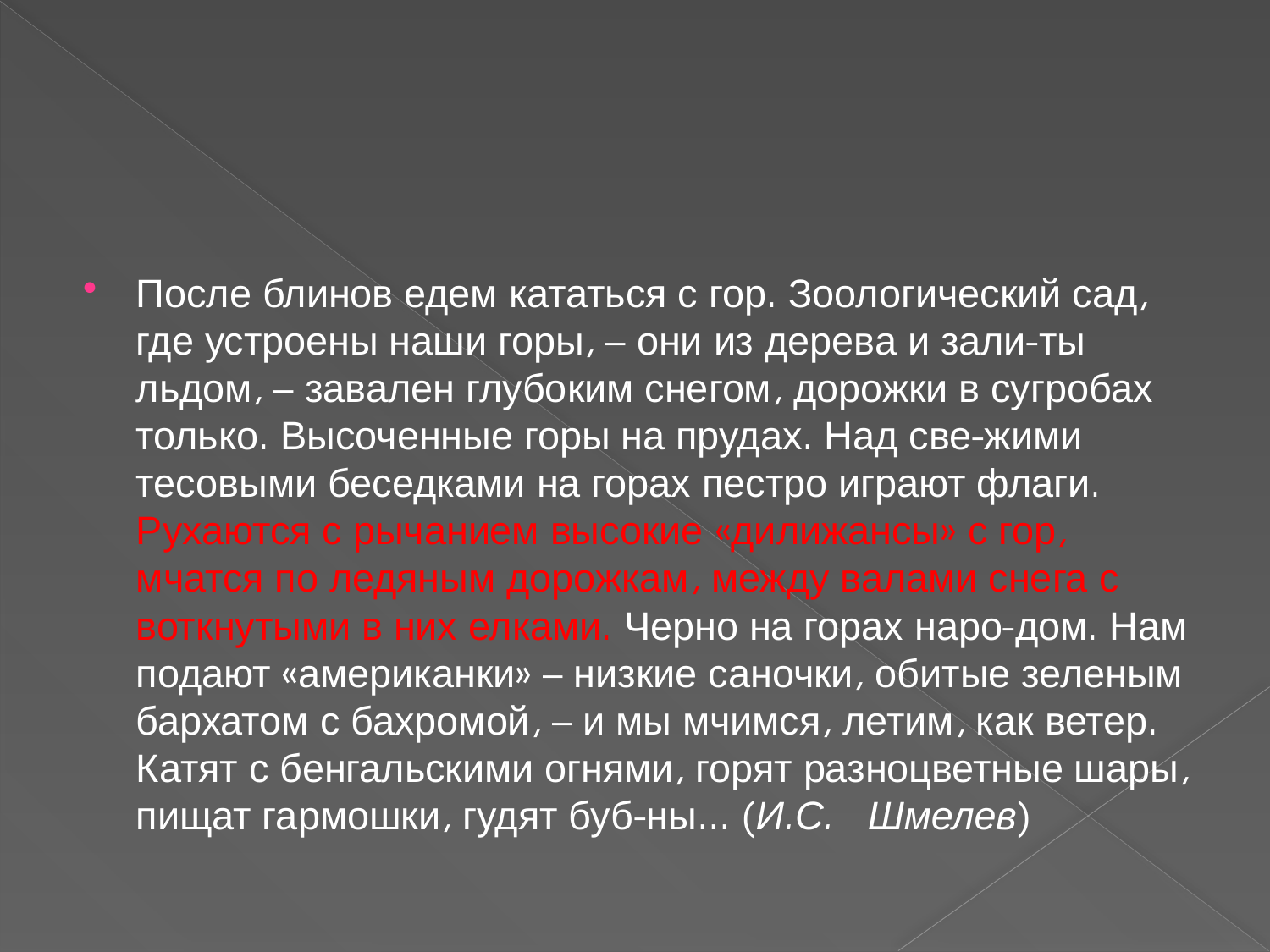

#
После блинов едем кататься с гор. Зоологический сад, где устроены наши горы, – они из дерева и зали-ты льдом, – завален глубоким снегом, дорожки в сугробах только. Высоченные горы на прудах. Над све-жими тесовыми беседками на горах пестро играют флаги. Рухаются с рычанием высокие «дилижансы» с гор, мчатся по ледяным дорожкам, между валами снега с воткнутыми в них елками. Черно на горах наро-дом. Нам подают «американки» – низкие саночки, обитые зеленым бархатом с бахромой, – и мы мчимся, летим, как ветер. Катят с бенгальскими огнями, горят разноцветные шары, пищат гармошки, гудят буб-ны... (И.С.   Шмелев)